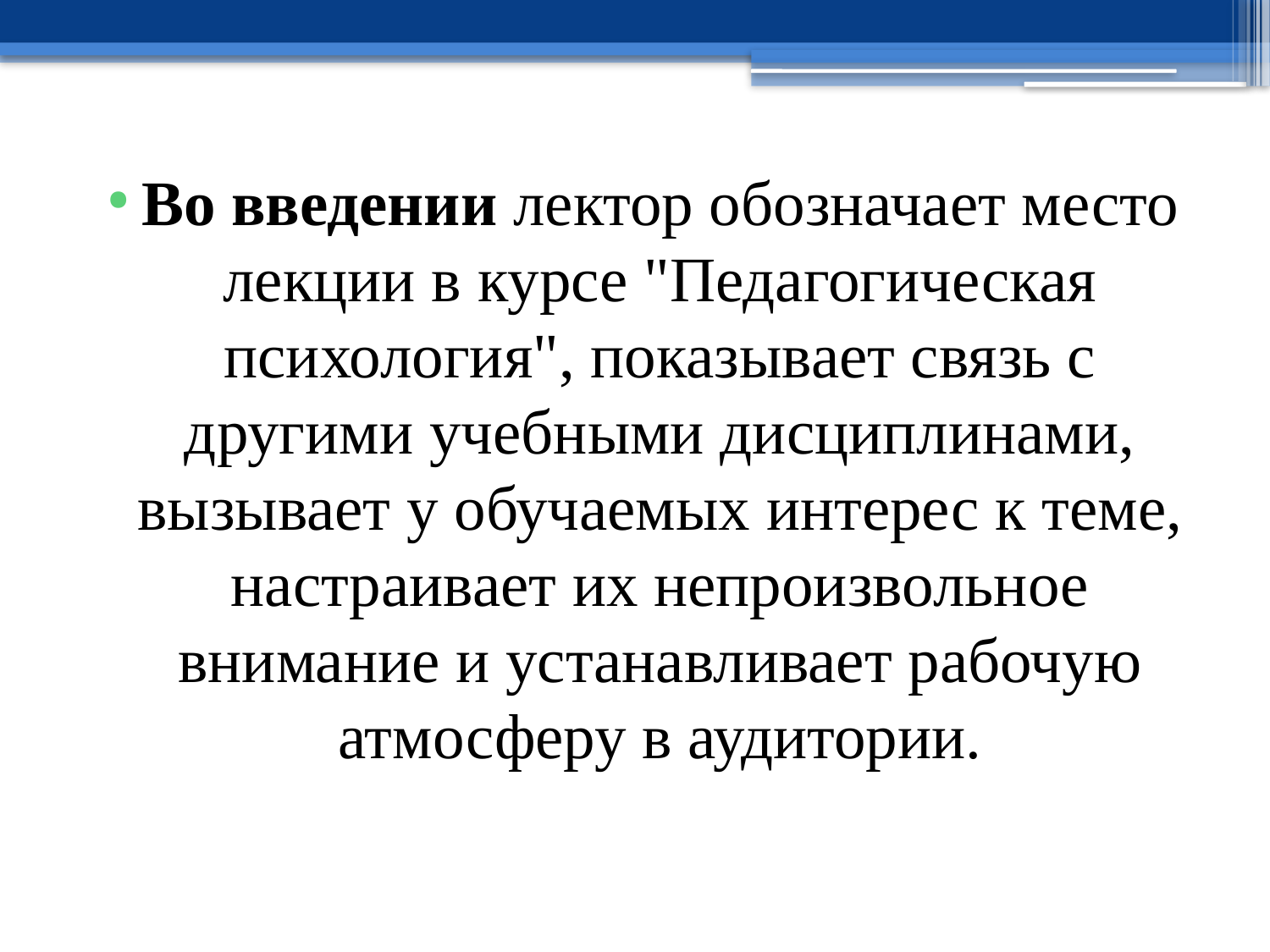

Во введении лектор обозначает место лекции в курсе "Педагогическая психология", показывает связь с другими учебными дисциплинами, вызывает у обучаемых интерес к теме, настраивает их непроизвольное внимание и устанавливает рабочую атмосферу в аудитории.
#